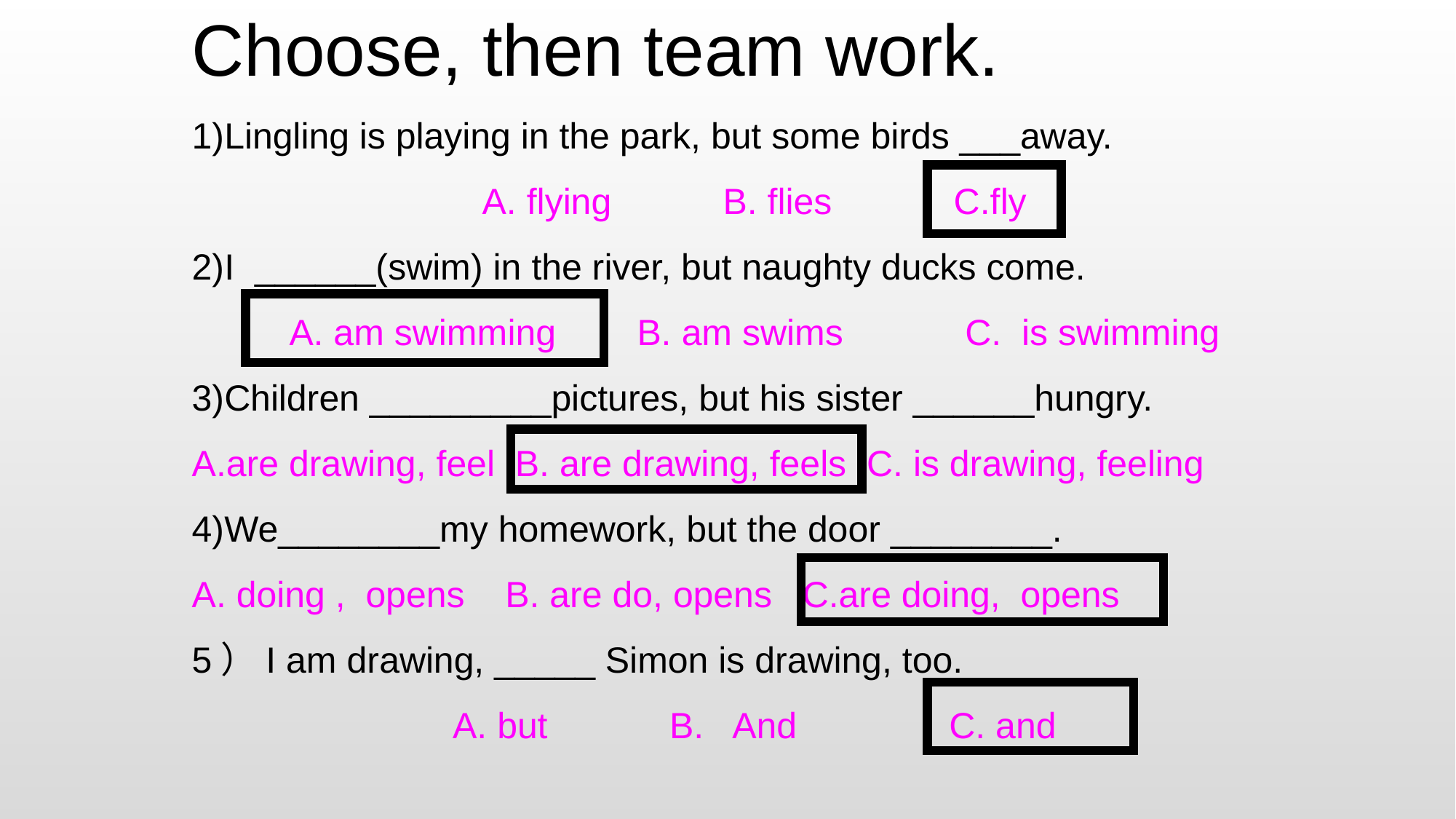

Choose, then team work.
1)Lingling is playing in the park, but some birds ___away.
A. flying           B. flies            C.fly
2)I  ______(swim) in the river, but naughty ducks come.
A. am swimming        B. am swims            C.  is swimming
3)Children _________pictures, but his sister ______hungry.
A.are drawing, feel  B. are drawing, feels  C. is drawing, feeling
4)We________my homework, but the door ________.
A. doing ,  opens    B. are do, opens   C.are doing,  opens
5）I am drawing, _____ Simon is drawing, too.
A. but            B.   And               C. and